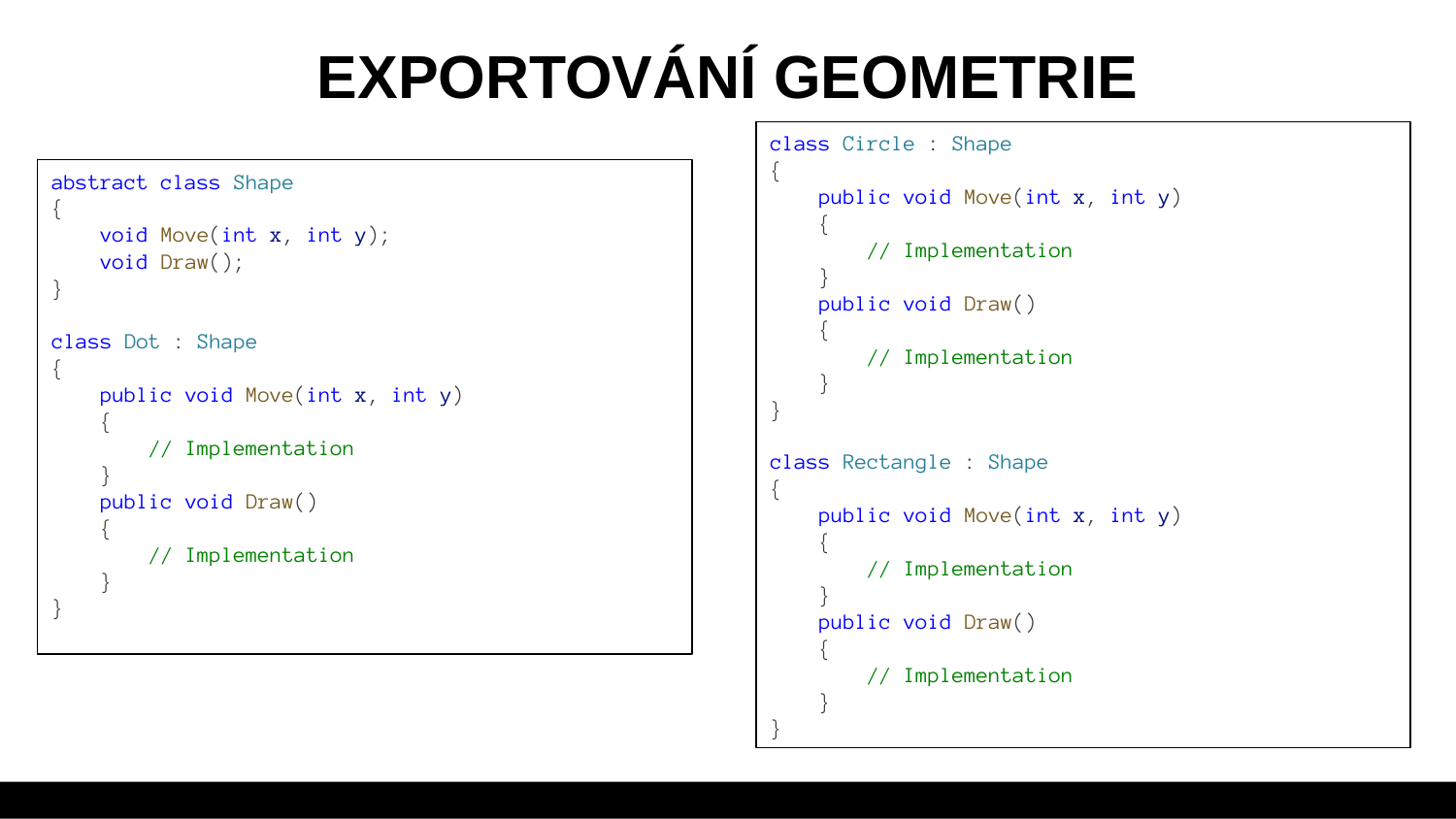

# EXPORTOVÁNÍ GEOMETRIE
class Circle : Shape
{
    public void Move(int x, int y)
    {
        // Implementation
    }
    public void Draw()
    {
        // Implementation
    }
}

class Rectangle : Shape
{
    public void Move(int x, int y)
    {
        // Implementation
    }
    public void Draw()
    {
        // Implementation
    }
}
abstract class Shape
{
    void Move(int x, int y);
    void Draw();
}

class Dot : Shape
{
    public void Move(int x, int y)
    {
        // Implementation
    }
    public void Draw()
    {
        // Implementation
    }
}